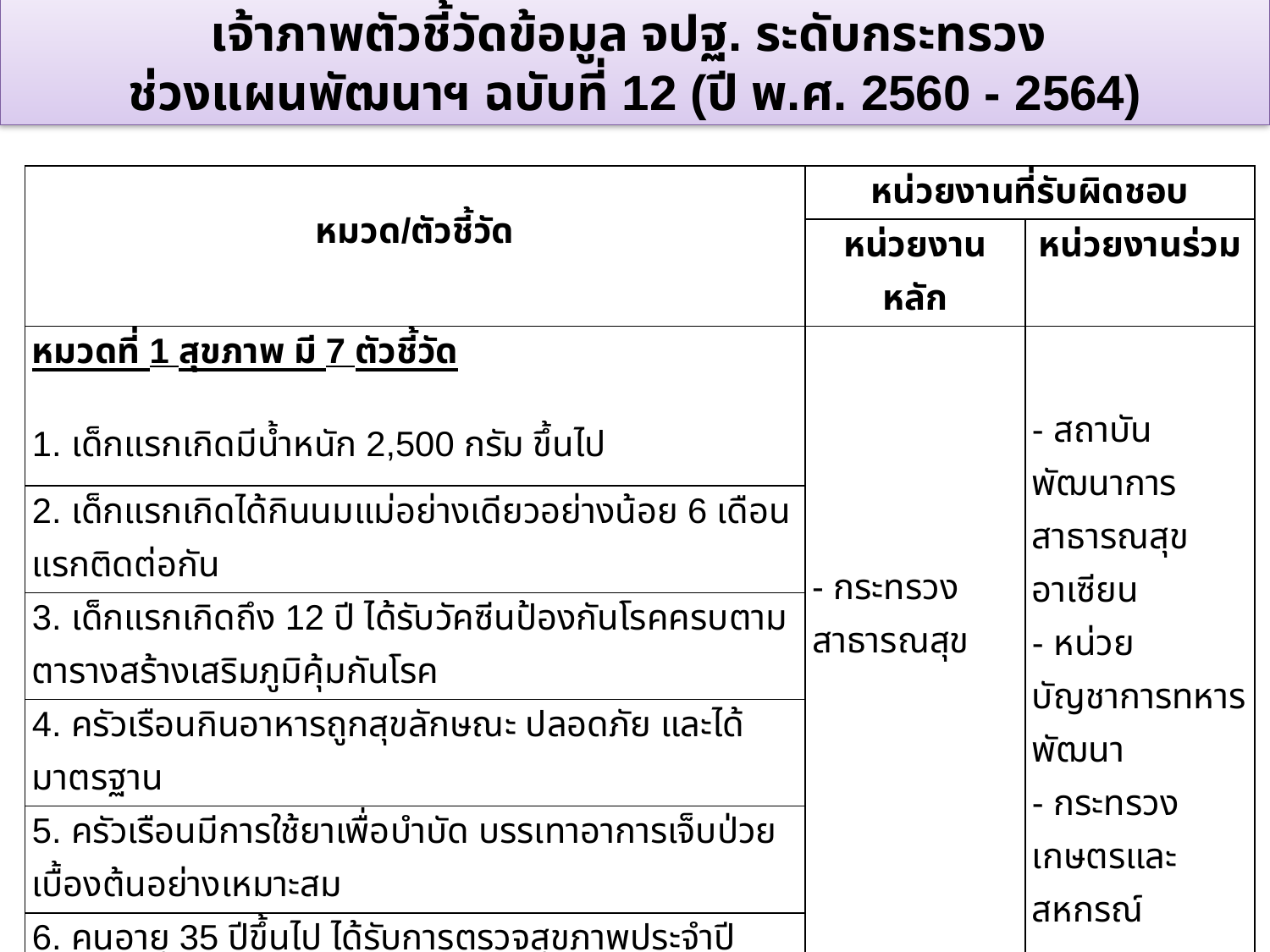

เจ้าภาพตัวชี้วัดข้อมูล จปฐ. ระดับกระทรวง
ช่วงแผนพัฒนาฯ ฉบับที่ 12 (ปี พ.ศ. 2560 - 2564)
| หมวด/ตัวชี้วัด | หน่วยงานที่รับผิดชอบ |  |
| --- | --- | --- |
|  | หน่วยงานหลัก | หน่วยงานร่วม |
| หมวดที่ 1 สุขภาพ มี 7 ตัวชี้วัด   1. เด็กแรกเกิดมีน้ำหนัก 2,500 กรัม ขึ้นไป | - กระทรวงสาธารณสุข | - สถาบันพัฒนาการสาธารณสุขอาเซียน - หน่วยบัญชาการทหารพัฒนา - กระทรวงเกษตรและสหกรณ์ - กระทรวงมหาดไทย |
| 2. เด็กแรกเกิดได้กินนมแม่อย่างเดียวอย่างน้อย 6 เดือนแรกติดต่อกัน |  |  |
| 3. เด็กแรกเกิดถึง 12 ปี ได้รับวัคซีนป้องกันโรคครบตามตารางสร้างเสริมภูมิคุ้มกันโรค |  |  |
| 4. ครัวเรือนกินอาหารถูกสุขลักษณะ ปลอดภัย และได้มาตรฐาน |  |  |
| 5. ครัวเรือนมีการใช้ยาเพื่อบำบัด บรรเทาอาการเจ็บป่วยเบื้องต้นอย่างเหมาะสม |  |  |
| 6. คนอายุ 35 ปีขึ้นไป ได้รับการตรวจสุขภาพประจำปี |  |  |
| 7. คนอายุ 6 ปีขึ้นไป ออกกำลังกายอย่างน้อยสัปดาห์ละ 3 วัน ๆ ละ 30 นาที | - กระทรวงการท่องเที่ยวและกีฬา | - กระทรวงศึกษาธิการ |